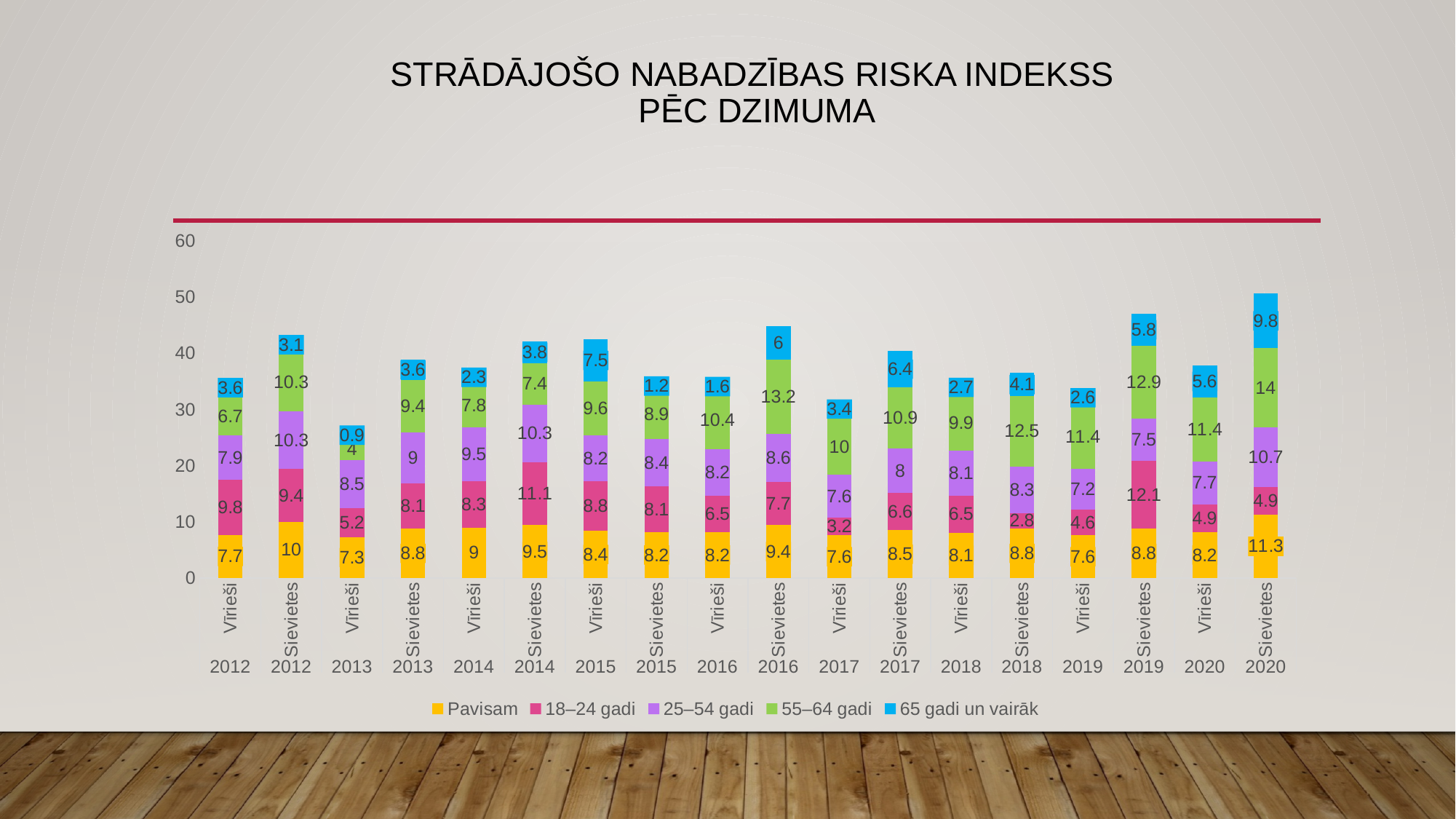

# Strādājošo nabadzības riska indekss pēc dzimuma

### Chart

| Category | Pavisam | 18–24 gadi | 25–54 gadi | 55–64 gadi | 65 gadi un vairāk |
|---|---|---|---|---|---|
| Vīrieši | 7.7 | 9.8 | 7.9 | 6.7 | 3.6 |
| Sievietes | 10.0 | 9.4 | 10.3 | 10.3 | 3.1 |
| Vīrieši | 7.3 | 5.2 | 8.5 | 4.0 | 0.9 |
| Sievietes | 8.8 | 8.1 | 9.0 | 9.4 | 3.6 |
| Vīrieši | 9.0 | 8.3 | 9.5 | 7.8 | 2.3 |
| Sievietes | 9.5 | 11.1 | 10.3 | 7.4 | 3.8 |
| Vīrieši | 8.4 | 8.8 | 8.2 | 9.6 | 7.5 |
| Sievietes | 8.2 | 8.1 | 8.4 | 8.9 | 1.2 |
| Vīrieši | 8.2 | 6.5 | 8.2 | 10.4 | 1.6 |
| Sievietes | 9.4 | 7.7 | 8.6 | 13.2 | 6.0 |
| Vīrieši | 7.6 | 3.2 | 7.6 | 10.0 | 3.4 |
| Sievietes | 8.5 | 6.6 | 8.0 | 10.9 | 6.4 |
| Vīrieši | 8.1 | 6.5 | 8.1 | 9.9 | 2.7 |
| Sievietes | 8.8 | 2.8 | 8.3 | 12.5 | 4.1 |
| Vīrieši | 7.6 | 4.6 | 7.2 | 11.4 | 2.6 |
| Sievietes | 8.8 | 12.1 | 7.5 | 12.9 | 5.8 |
| Vīrieši | 8.2 | 4.9 | 7.7 | 11.4 | 5.6 |
| Sievietes | 11.3 | 4.9 | 10.7 | 14.0 | 9.8 |